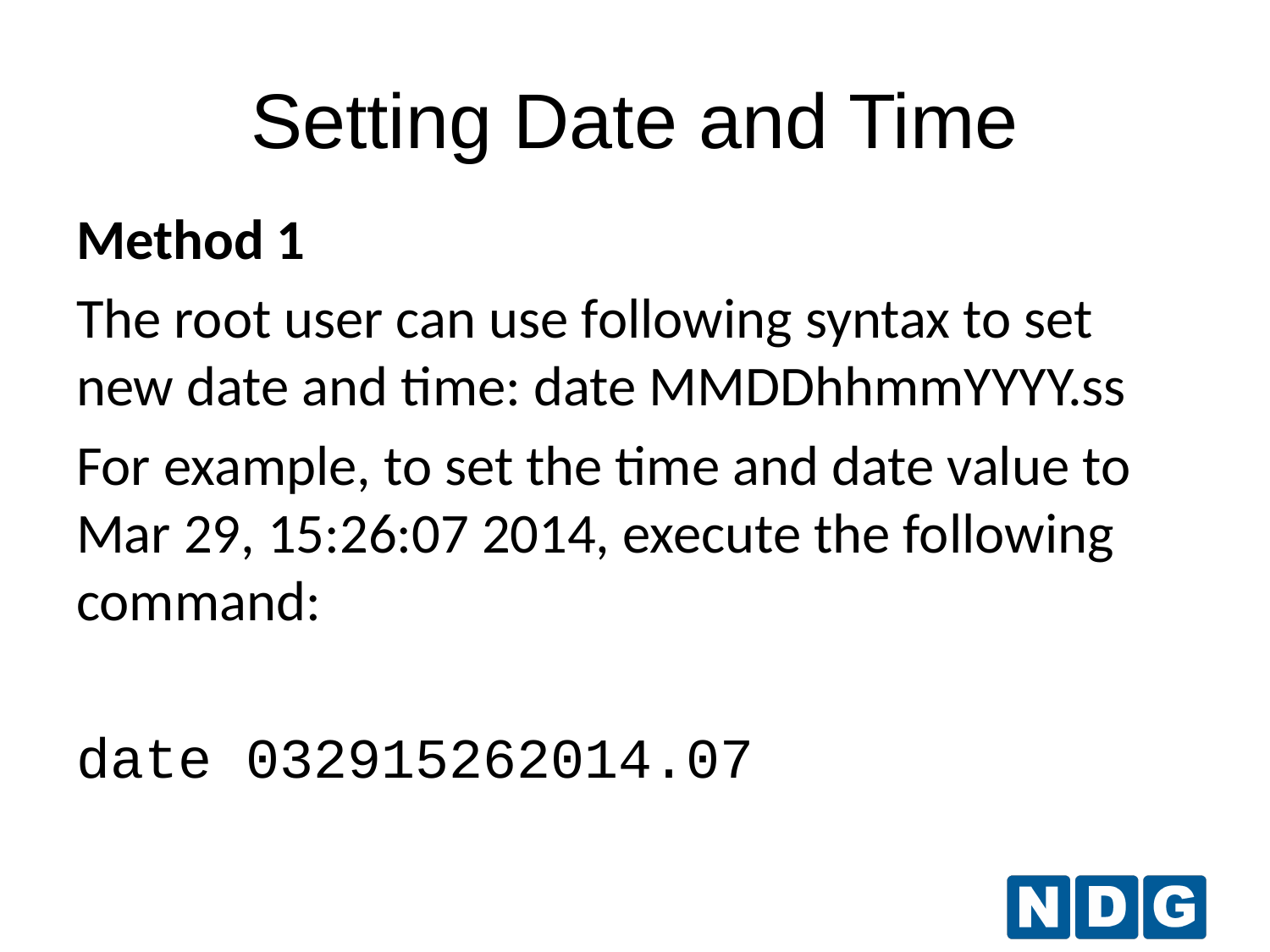

Setting Date and Time
Method 1
The root user can use following syntax to set new date and time: date MMDDhhmmYYYY.ss
For example, to set the time and date value to Mar 29, 15:26:07 2014, execute the following command:

date 032915262014.07